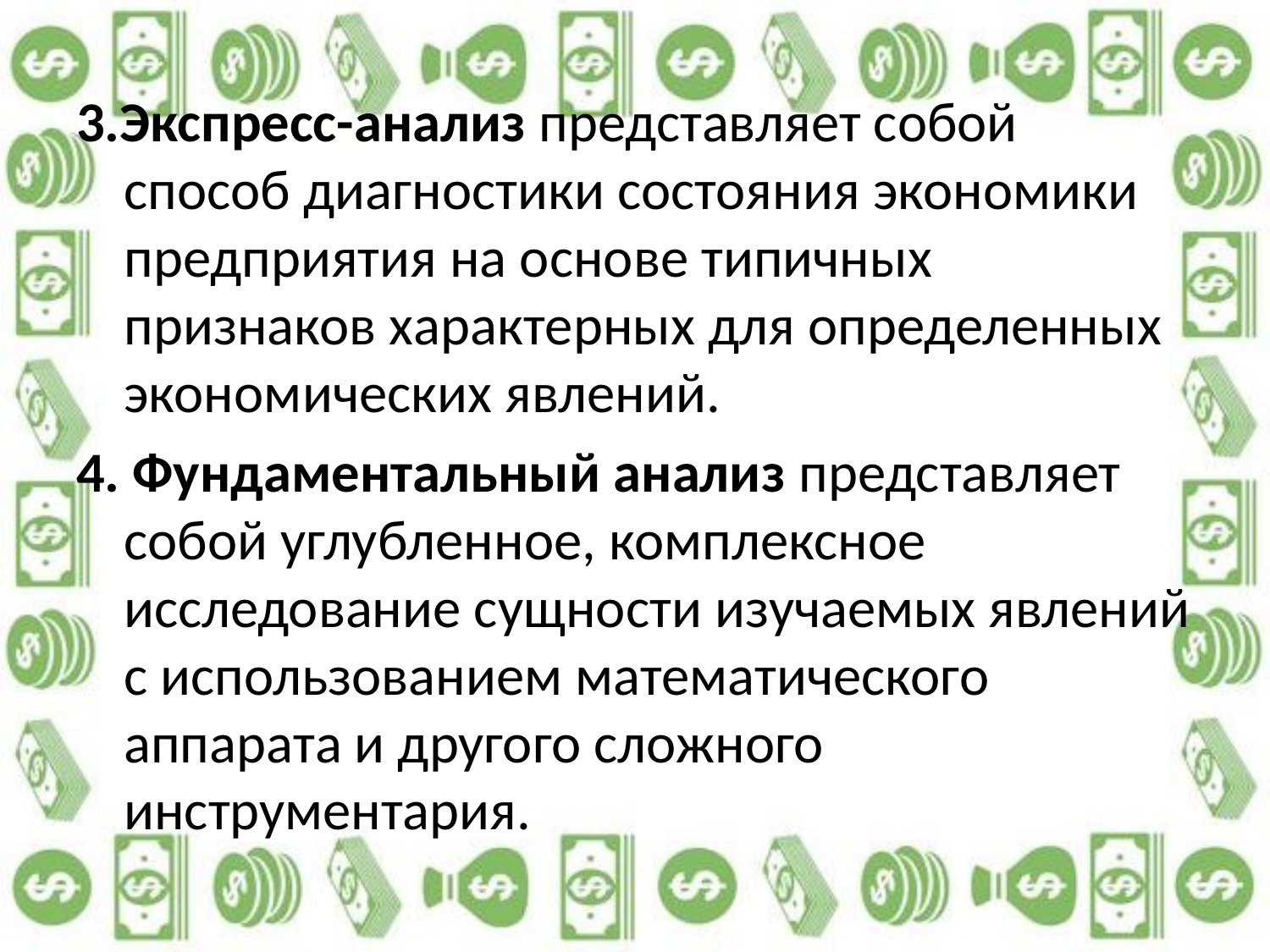

#
3.Экспресс-анализ представляет собой способ диагностики состояния экономики предприятия на основе типичных признаков характерных для определенных экономических явлений.
4. Фундаментальный анализ представляет собой углубленное, комплексное исследование сущности изучаемых явлений с использованием математического аппарата и другого сложного инструментария.